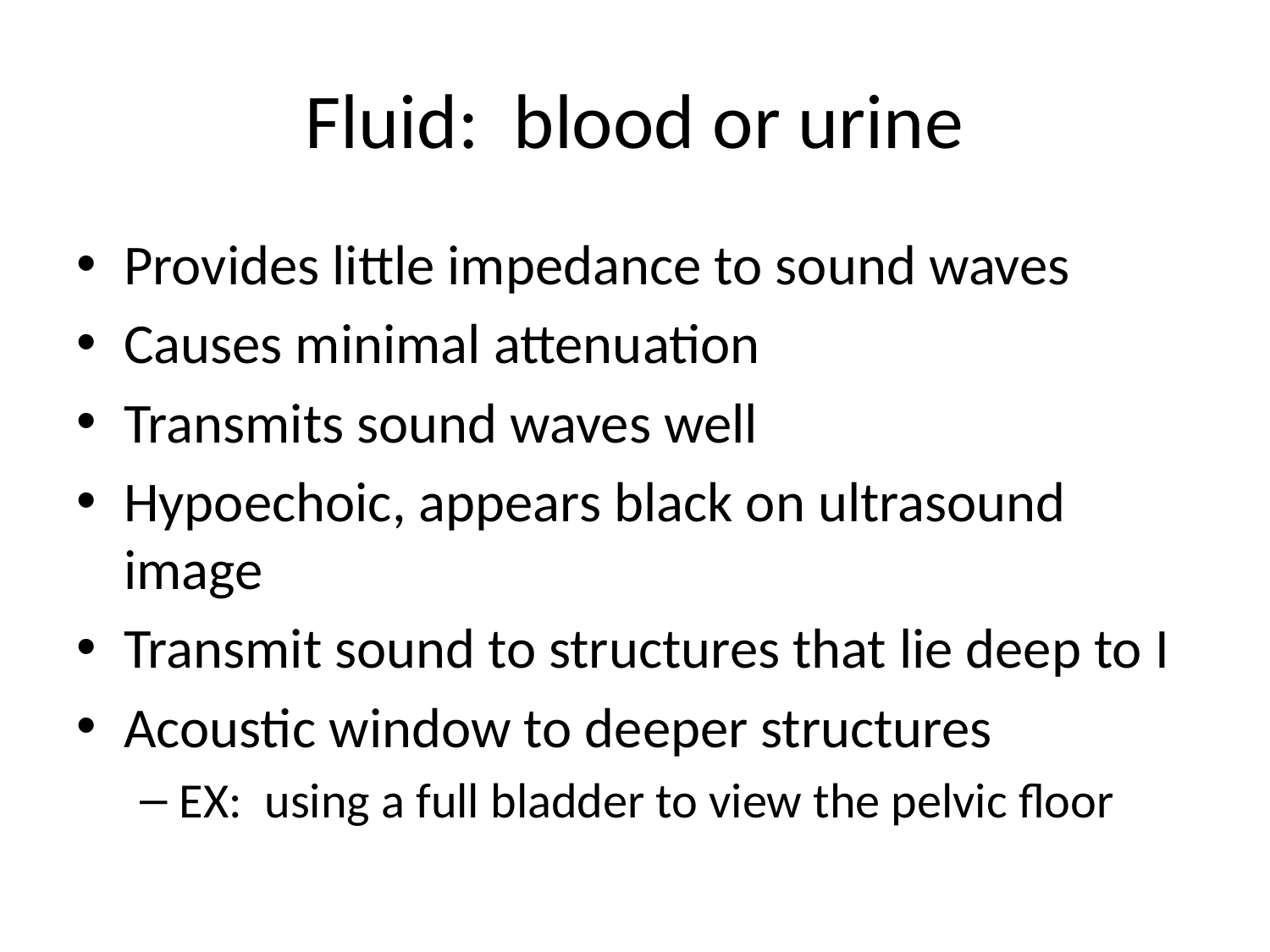

# Fluid:  blood or urine
Provides little impedance to sound waves
Causes minimal attenuation
Transmits sound waves well
Hypoechoic, appears black on ultrasound image
Transmit sound to structures that lie deep to I
Acoustic window to deeper structures
EX:  using a full bladder to view the pelvic floor